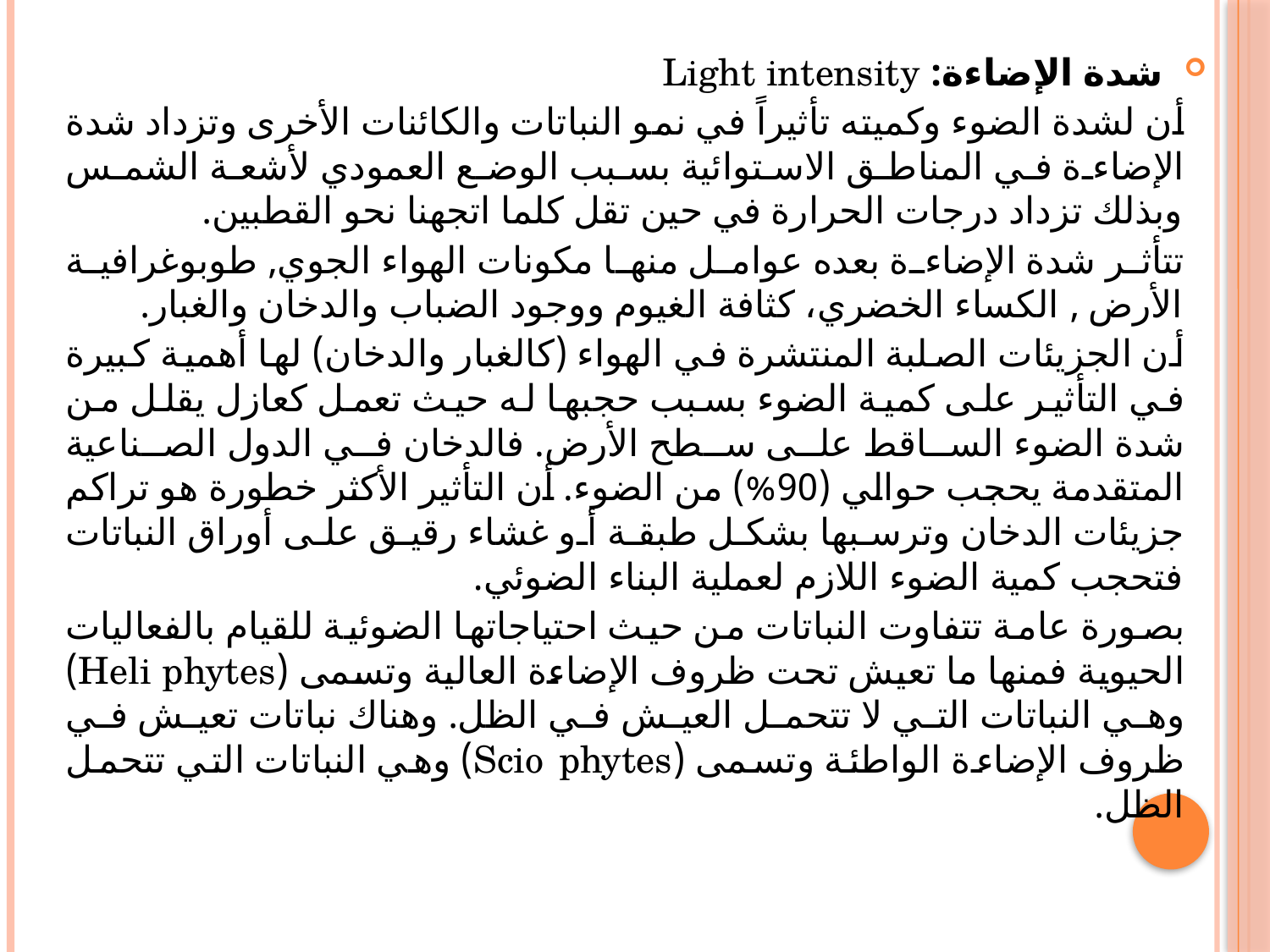

#
شدة الإضاءة: Light intensity
أن لشدة الضوء وكميته تأثيراً في نمو النباتات والكائنات الأخرى وتزداد شدة الإضاءة في المناطق الاستوائية بسبب الوضع العمودي لأشعة الشمس وبذلك تزداد درجات الحرارة في حين تقل كلما اتجهنا نحو القطبين.
تتأثر شدة الإضاءة بعده عوامل منها مكونات الهواء الجوي, طوبوغرافية الأرض , الكساء الخضري، كثافة الغيوم ووجود الضباب والدخان والغبار.
أن الجزيئات الصلبة المنتشرة في الهواء (كالغبار والدخان) لها أهمية كبيرة في التأثير على كمية الضوء بسبب حجبها له حيث تعمل كعازل يقلل من شدة الضوء الساقط على سطح الأرض. فالدخان في الدول الصناعية المتقدمة يحجب حوالي (90%) من الضوء. أن التأثير الأكثر خطورة هو تراكم جزيئات الدخان وترسبها بشكل طبقة أو غشاء رقيق على أوراق النباتات فتحجب كمية الضوء اللازم لعملية البناء الضوئي.
بصورة عامة تتفاوت النباتات من حيث احتياجاتها الضوئية للقيام بالفعاليات الحيوية فمنها ما تعيش تحت ظروف الإضاءة العالية وتسمى (Heli phytes) وهي النباتات التي لا تتحمل العيش في الظل. وهناك نباتات تعيش في ظروف الإضاءة الواطئة وتسمى (Scio phytes) وهي النباتات التي تتحمل الظل.